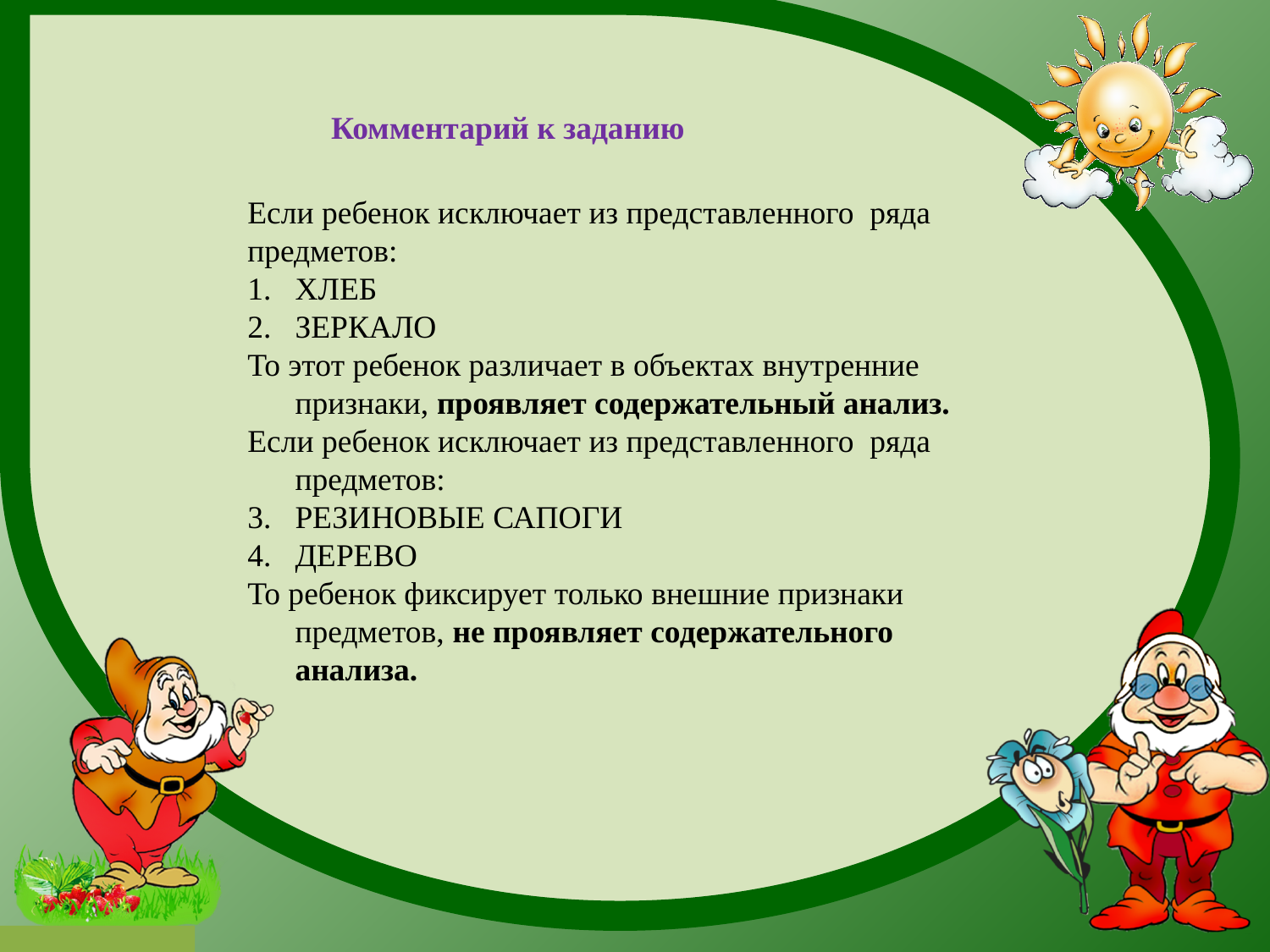

Комментарий к заданию
Если ребенок исключает из представленного  ряда предметов:
ХЛЕБ
ЗЕРКАЛО
То этот ребенок различает в объектах внутренние признаки, проявляет содержательный анализ.
Если ребенок исключает из представленного  ряда предметов:
РЕЗИНОВЫЕ САПОГИ
ДЕРЕВО
То ребенок фиксирует только внешние признаки предметов, не проявляет содержательного анализа.